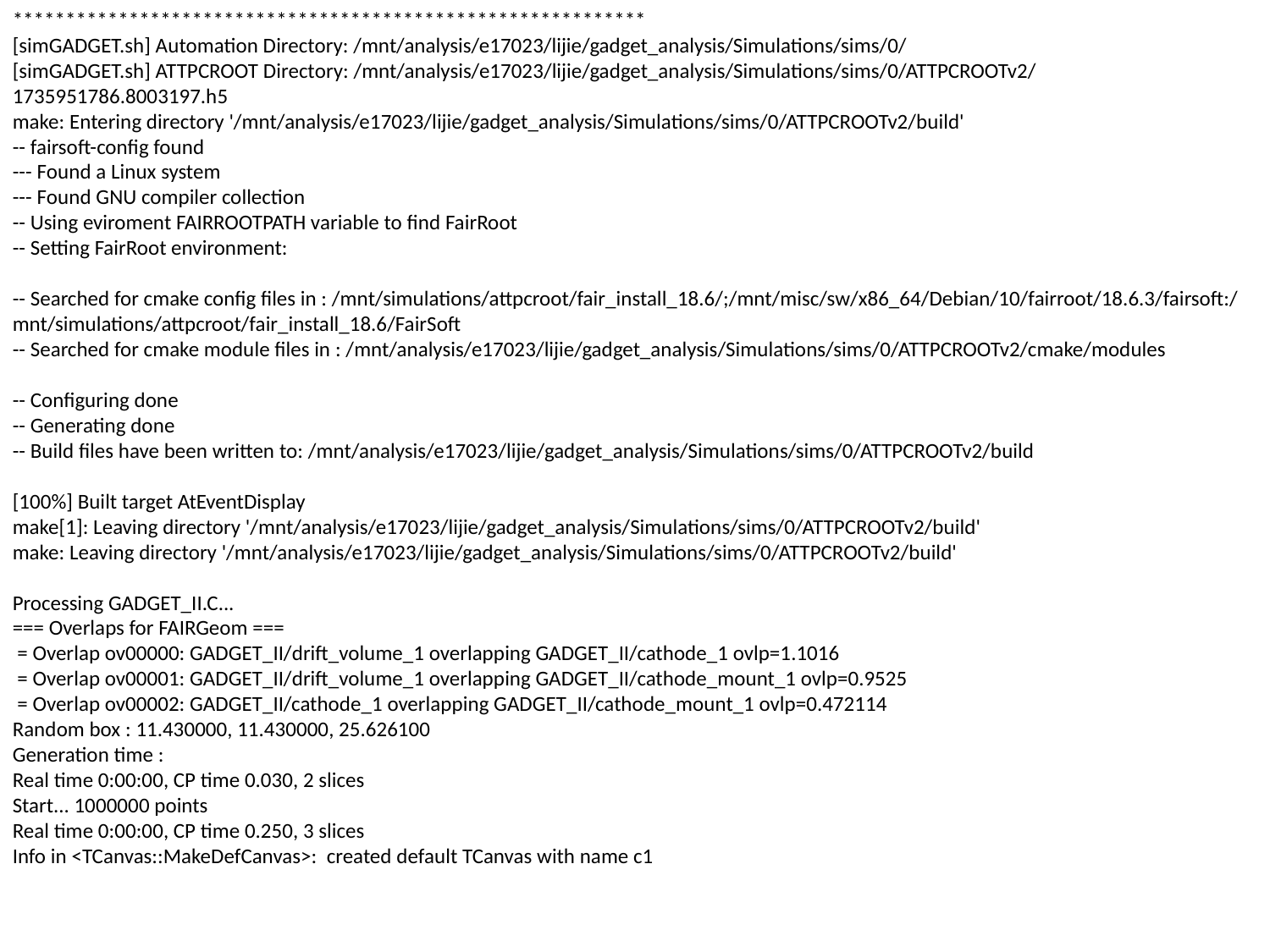

************************************************************
[simGADGET.sh] Automation Directory: /mnt/analysis/e17023/lijie/gadget_analysis/Simulations/sims/0/
[simGADGET.sh] ATTPCROOT Directory: /mnt/analysis/e17023/lijie/gadget_analysis/Simulations/sims/0/ATTPCROOTv2/
1735951786.8003197.h5
make: Entering directory '/mnt/analysis/e17023/lijie/gadget_analysis/Simulations/sims/0/ATTPCROOTv2/build'
-- fairsoft-config found
--- Found a Linux system
--- Found GNU compiler collection
-- Using eviroment FAIRROOTPATH variable to find FairRoot
-- Setting FairRoot environment:

-- Searched for cmake config files in : /mnt/simulations/attpcroot/fair_install_18.6/;/mnt/misc/sw/x86_64/Debian/10/fairroot/18.6.3/fairsoft:/mnt/simulations/attpcroot/fair_install_18.6/FairSoft
-- Searched for cmake module files in : /mnt/analysis/e17023/lijie/gadget_analysis/Simulations/sims/0/ATTPCROOTv2/cmake/modules

-- Configuring done
-- Generating done
-- Build files have been written to: /mnt/analysis/e17023/lijie/gadget_analysis/Simulations/sims/0/ATTPCROOTv2/build

[100%] Built target AtEventDisplay
make[1]: Leaving directory '/mnt/analysis/e17023/lijie/gadget_analysis/Simulations/sims/0/ATTPCROOTv2/build'
make: Leaving directory '/mnt/analysis/e17023/lijie/gadget_analysis/Simulations/sims/0/ATTPCROOTv2/build'

Processing GADGET_II.C...
=== Overlaps for FAIRGeom ===
 = Overlap ov00000: GADGET_II/drift_volume_1 overlapping GADGET_II/cathode_1 ovlp=1.1016
 = Overlap ov00001: GADGET_II/drift_volume_1 overlapping GADGET_II/cathode_mount_1 ovlp=0.9525
 = Overlap ov00002: GADGET_II/cathode_1 overlapping GADGET_II/cathode_mount_1 ovlp=0.472114
Random box : 11.430000, 11.430000, 25.626100
Generation time :
Real time 0:00:00, CP time 0.030, 2 slices
Start... 1000000 points
Real time 0:00:00, CP time 0.250, 3 slices
Info in <TCanvas::MakeDefCanvas>:  created default TCanvas with name c1